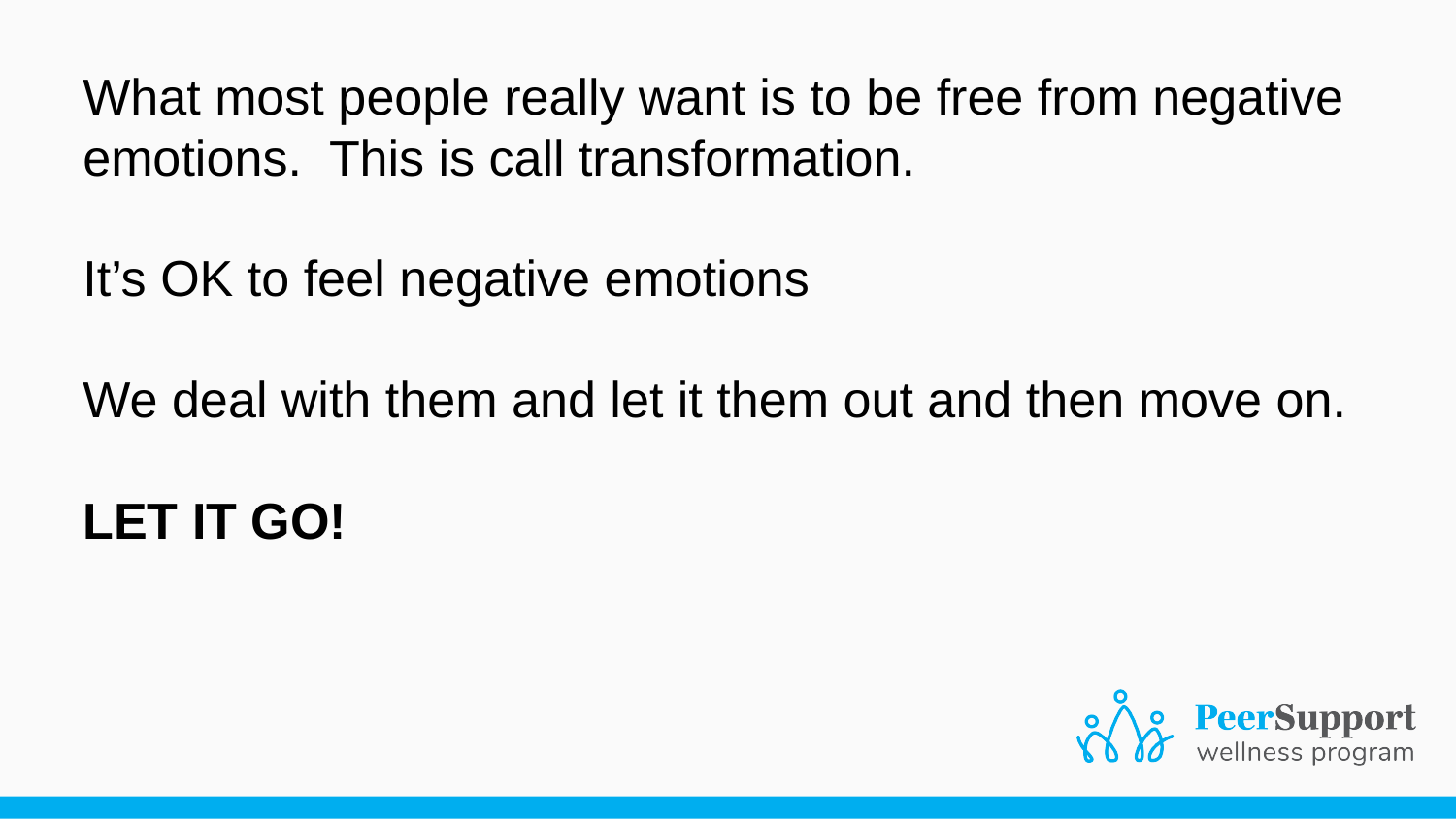

What most people really want is to be free from negative emotions.  This is call transformation.

It’s OK to feel negative emotions

We deal with them and let it them out and then move on.

LET IT GO!